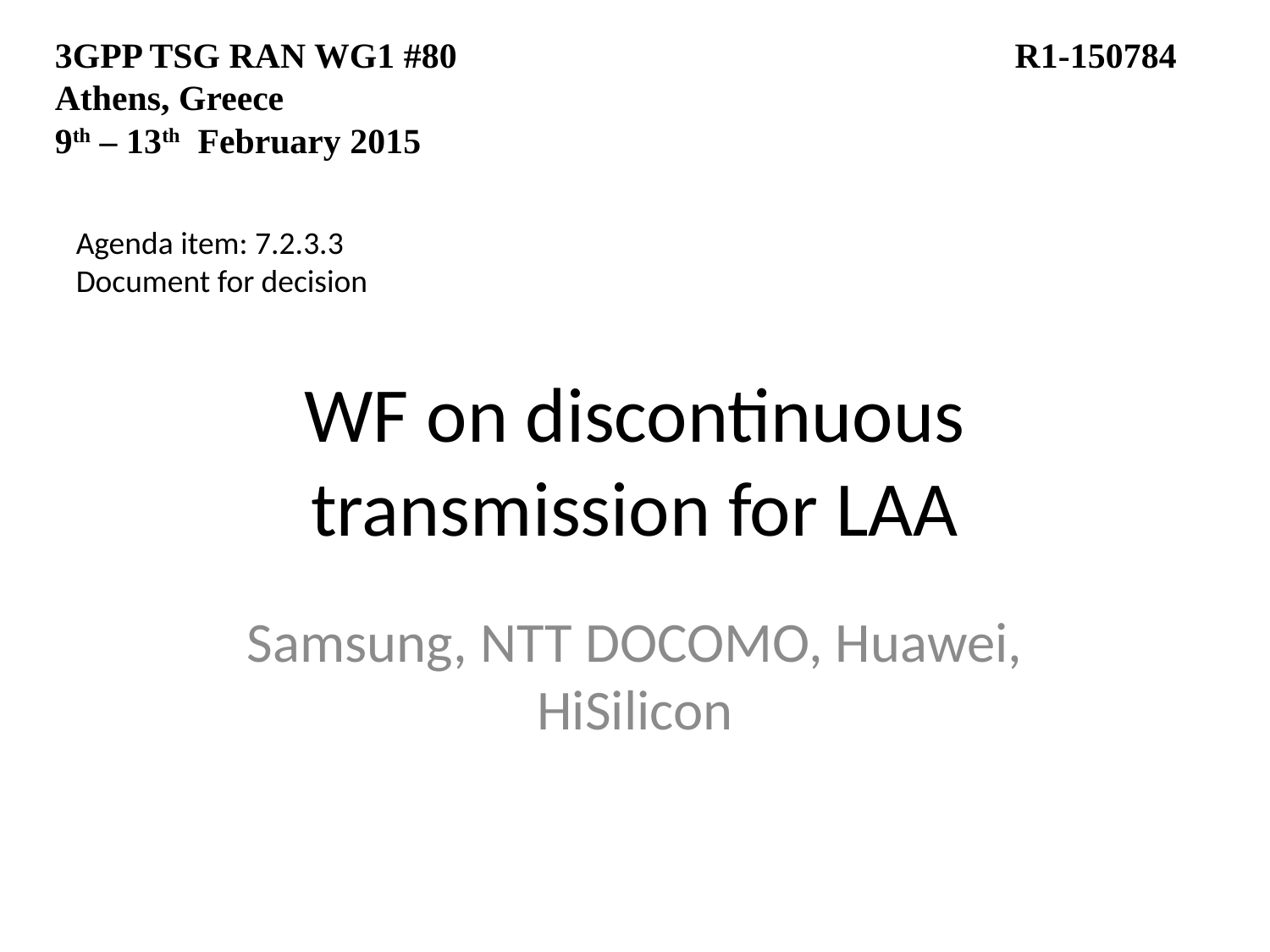

3GPP TSG RAN WG1 #80				        R1-150784
Athens, Greece
9th – 13th  February 2015
Agenda item: 7.2.3.3
Document for decision
# WF on discontinuous transmission for LAA
Samsung, NTT DOCOMO, Huawei, HiSilicon